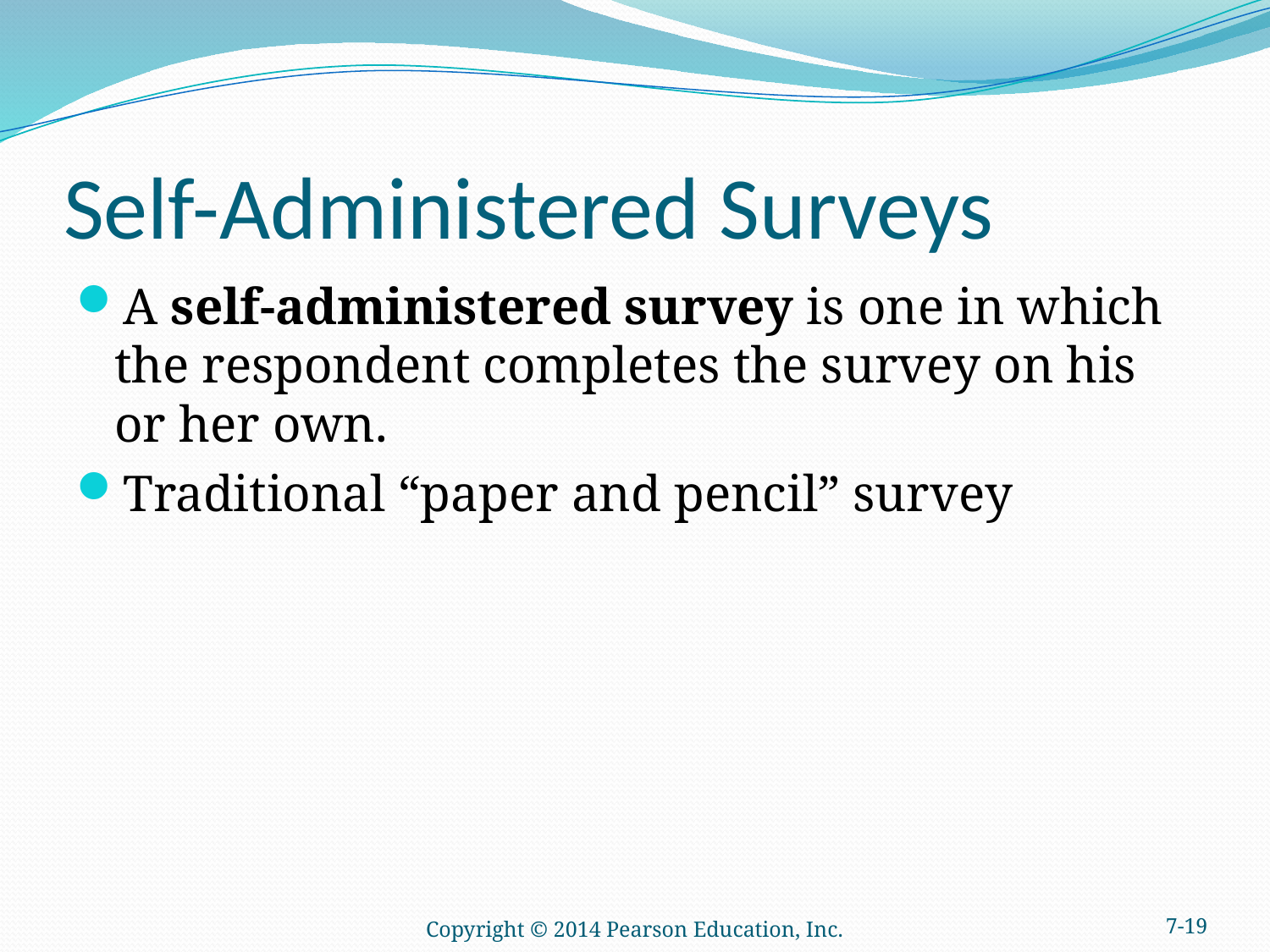

# Self-Administered Surveys
A self-administered survey is one in which the respondent completes the survey on his or her own.
Traditional “paper and pencil” survey